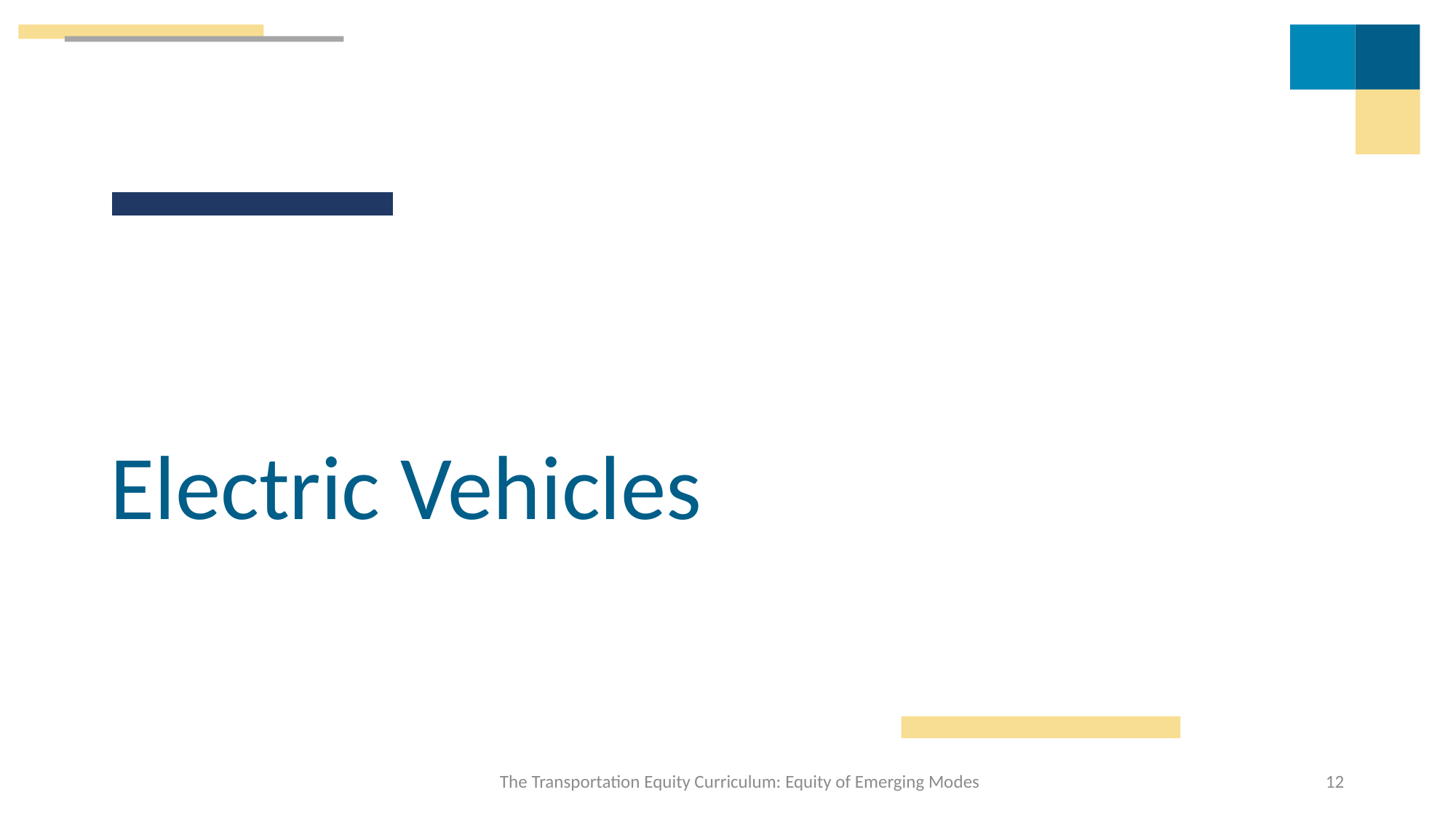

# Electric Vehicles

The Transportation Equity Curriculum: Equity of Emerging Modes
12